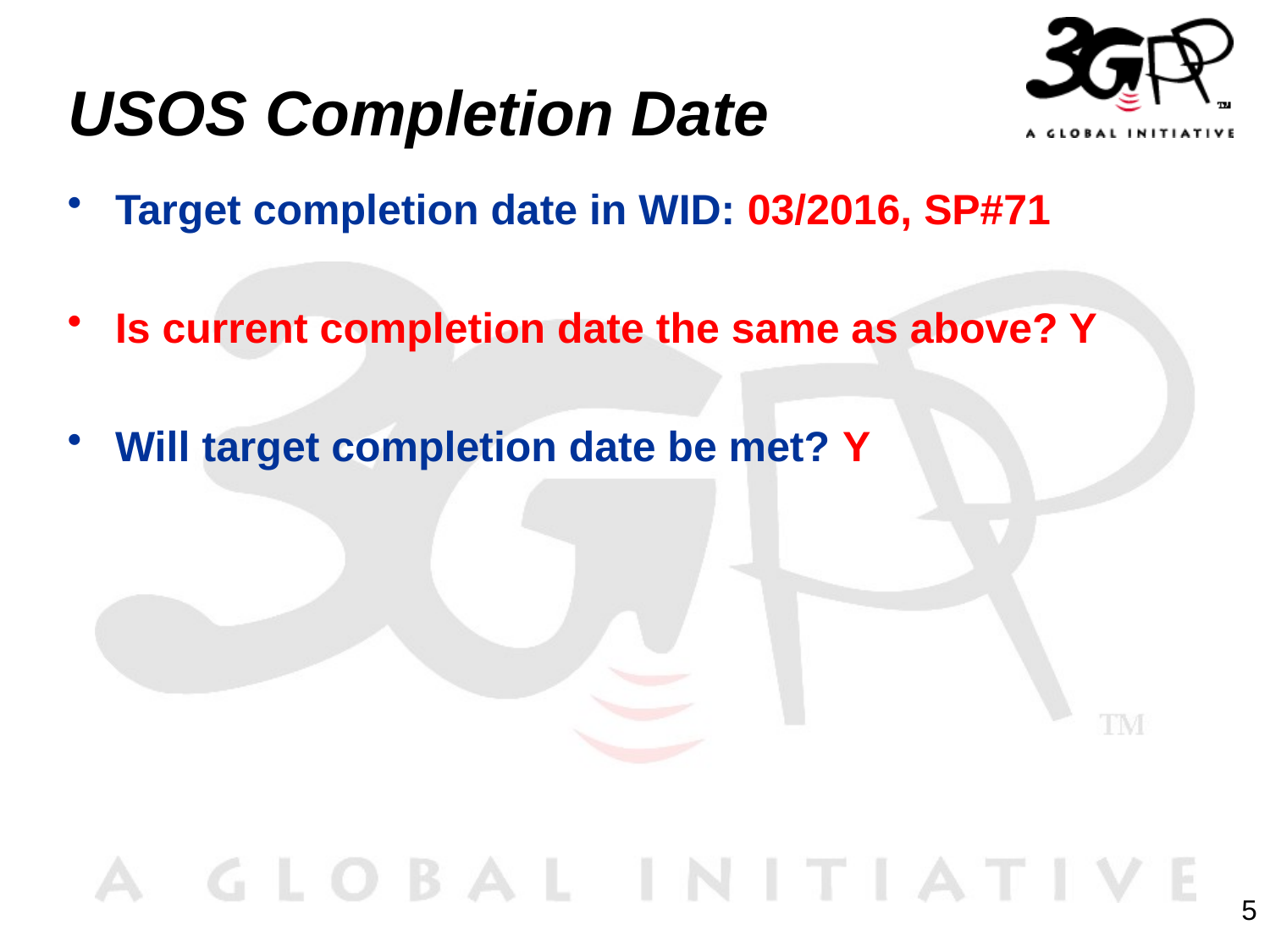

# USOS Completion Date
Target completion date in WID: 03/2016, SP#71

Is current completion date the same as above? Y

Will target completion date be met? Y
5